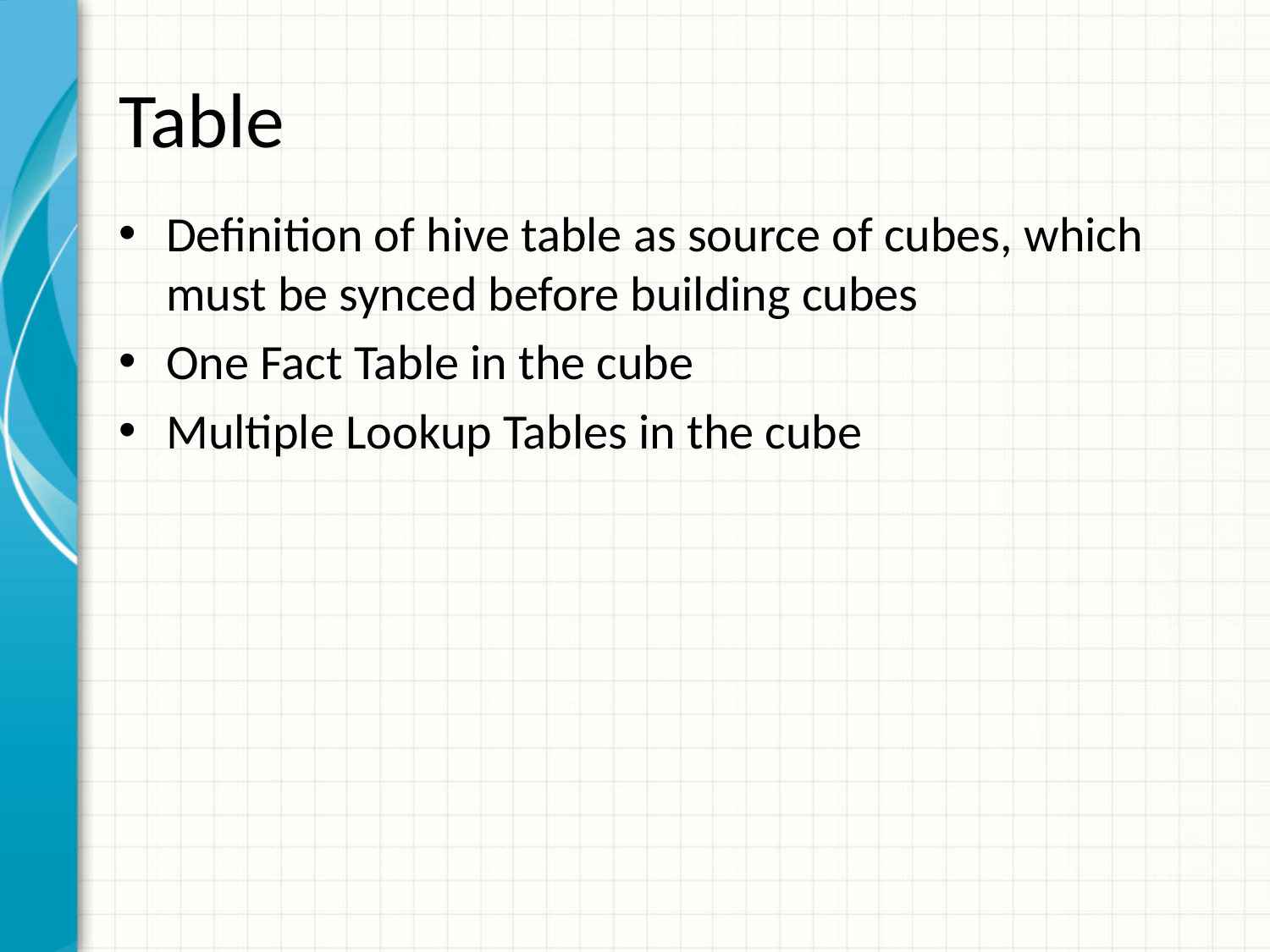

# Table
Definition of hive table as source of cubes, which must be synced before building cubes
One Fact Table in the cube
Multiple Lookup Tables in the cube